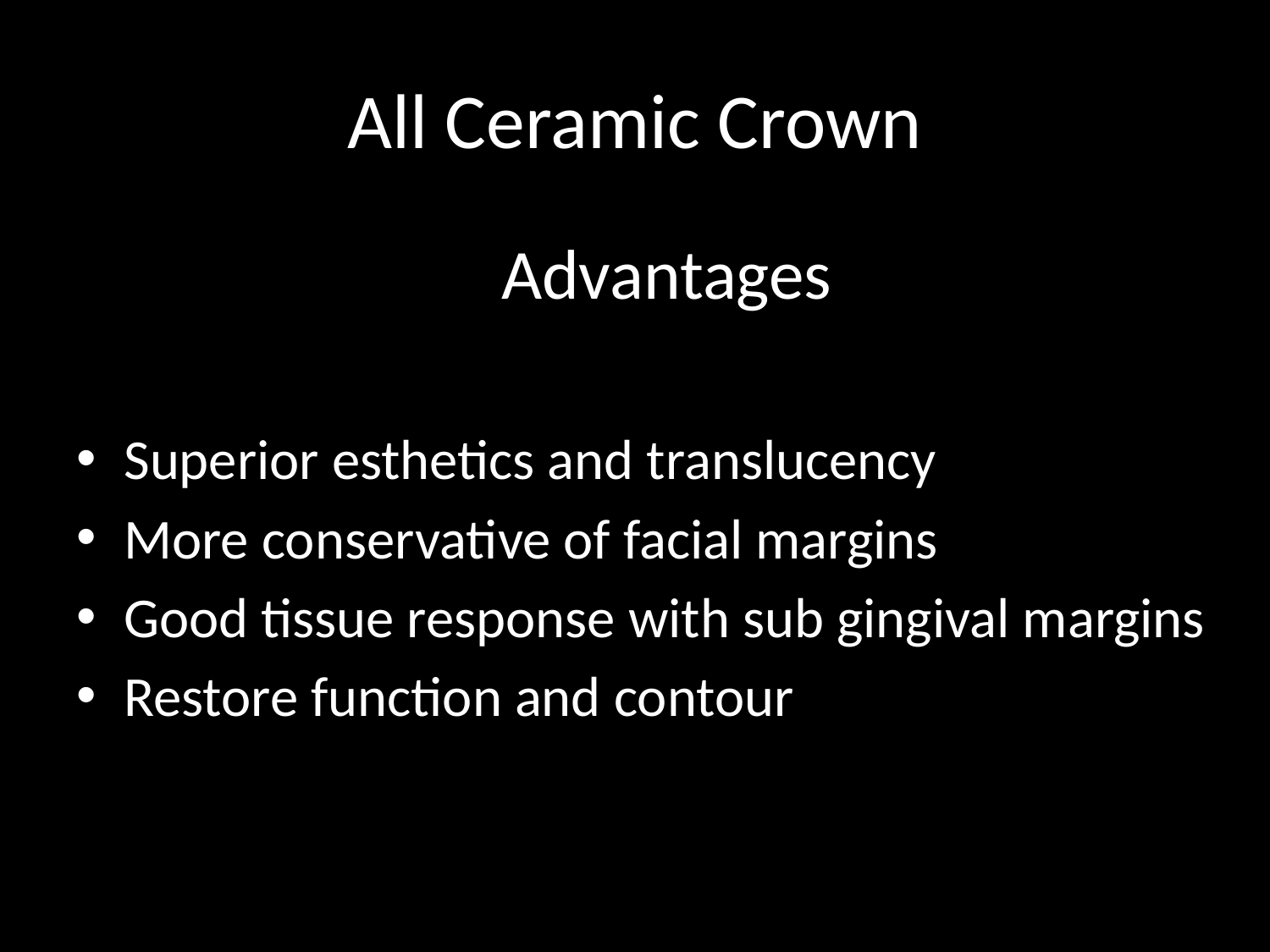

# All Ceramic Crown
Advantages

Superior esthetics and translucency
More conservative of facial margins
Good tissue response with sub gingival margins
Restore function and contour